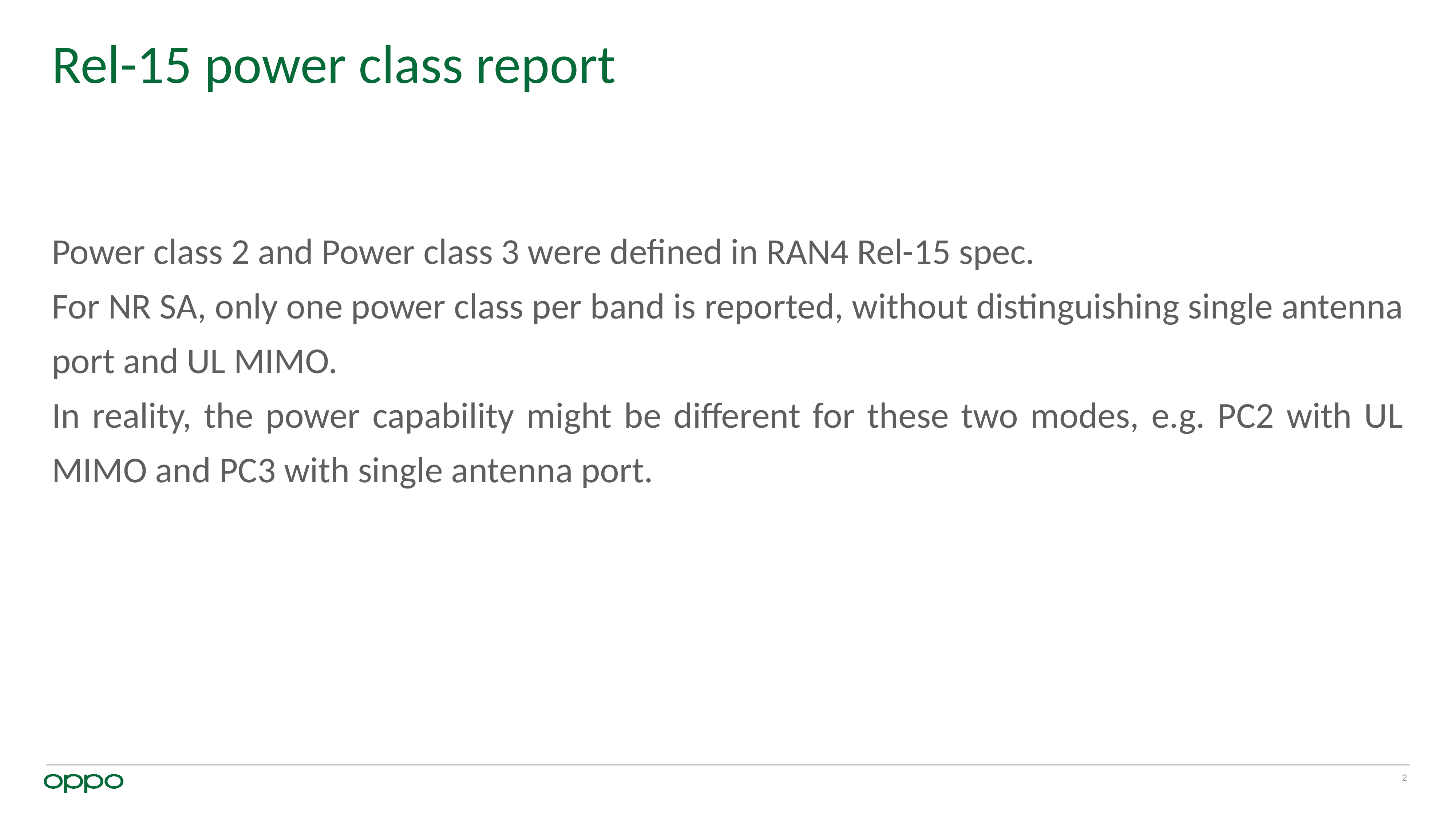

# Rel-15 power class report
Power class 2 and Power class 3 were defined in RAN4 Rel-15 spec.
For NR SA, only one power class per band is reported, without distinguishing single antenna port and UL MIMO.
In reality, the power capability might be different for these two modes, e.g. PC2 with UL MIMO and PC3 with single antenna port.